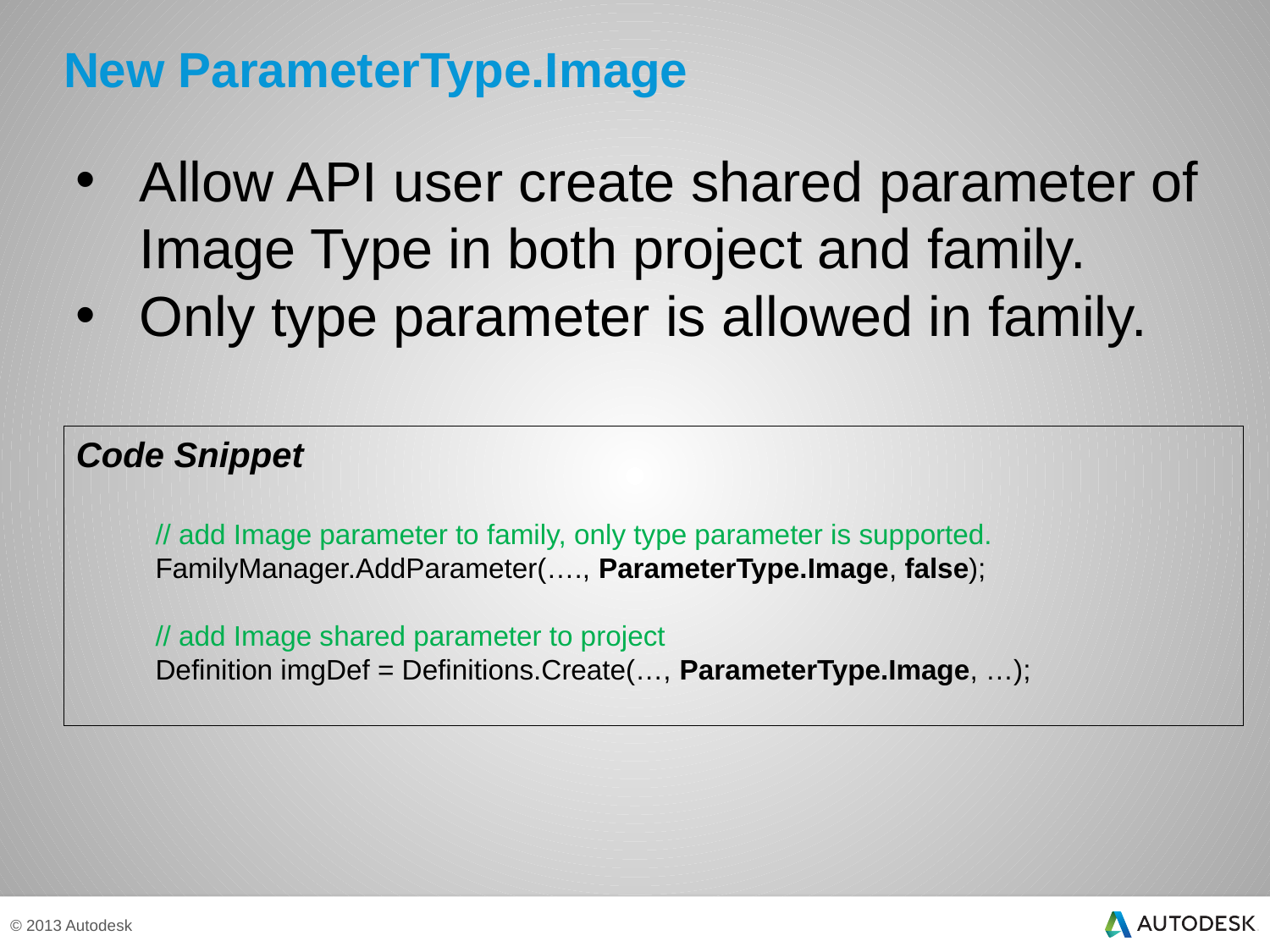

# New ParameterType.Image
Allow API user create shared parameter of Image Type in both project and family.
Only type parameter is allowed in family.
Code Snippet

// add Image parameter to family, only type parameter is supported.
FamilyManager.AddParameter(…., ParameterType.Image, false);

// add Image shared parameter to project
Definition imgDef = Definitions.Create(…, ParameterType.Image, …);